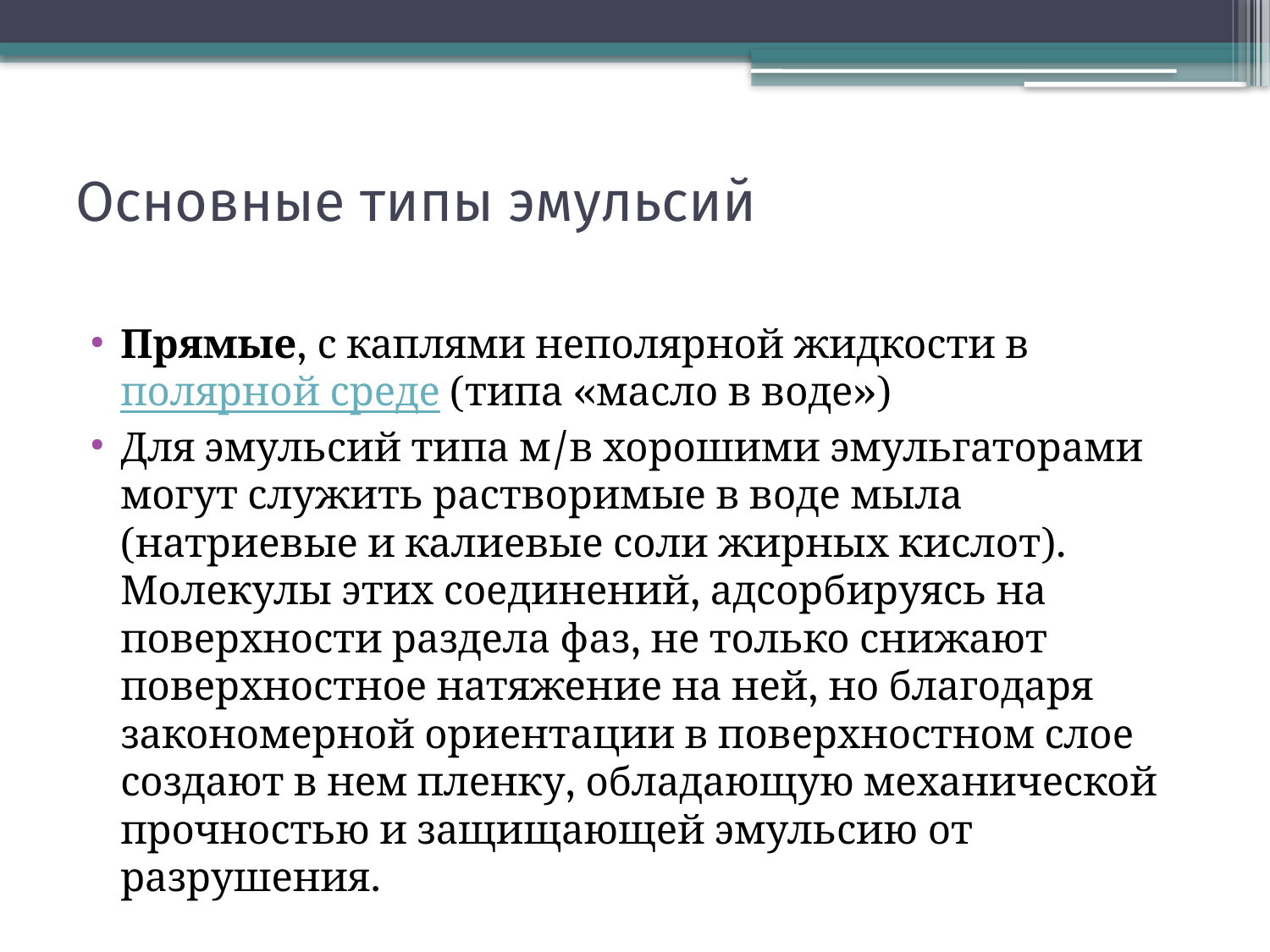

# Основные типы эмульсий
Прямые, с каплями неполярной жидкости в полярной среде (типа «масло в воде»)
Для эмульсий типа м/в хорошими эмульгаторами могут служить растворимые в воде мыла (натриевые и калиевые соли жирных кислот). Молекулы этих соединений, адсорбируясь на поверхности раздела фаз, не только снижают поверхностное натяжение на ней, но благодаря закономерной ориентации в поверхностном слое создают в нем пленку, обладающую механической прочностью и защищающей эмульсию от разрушения.